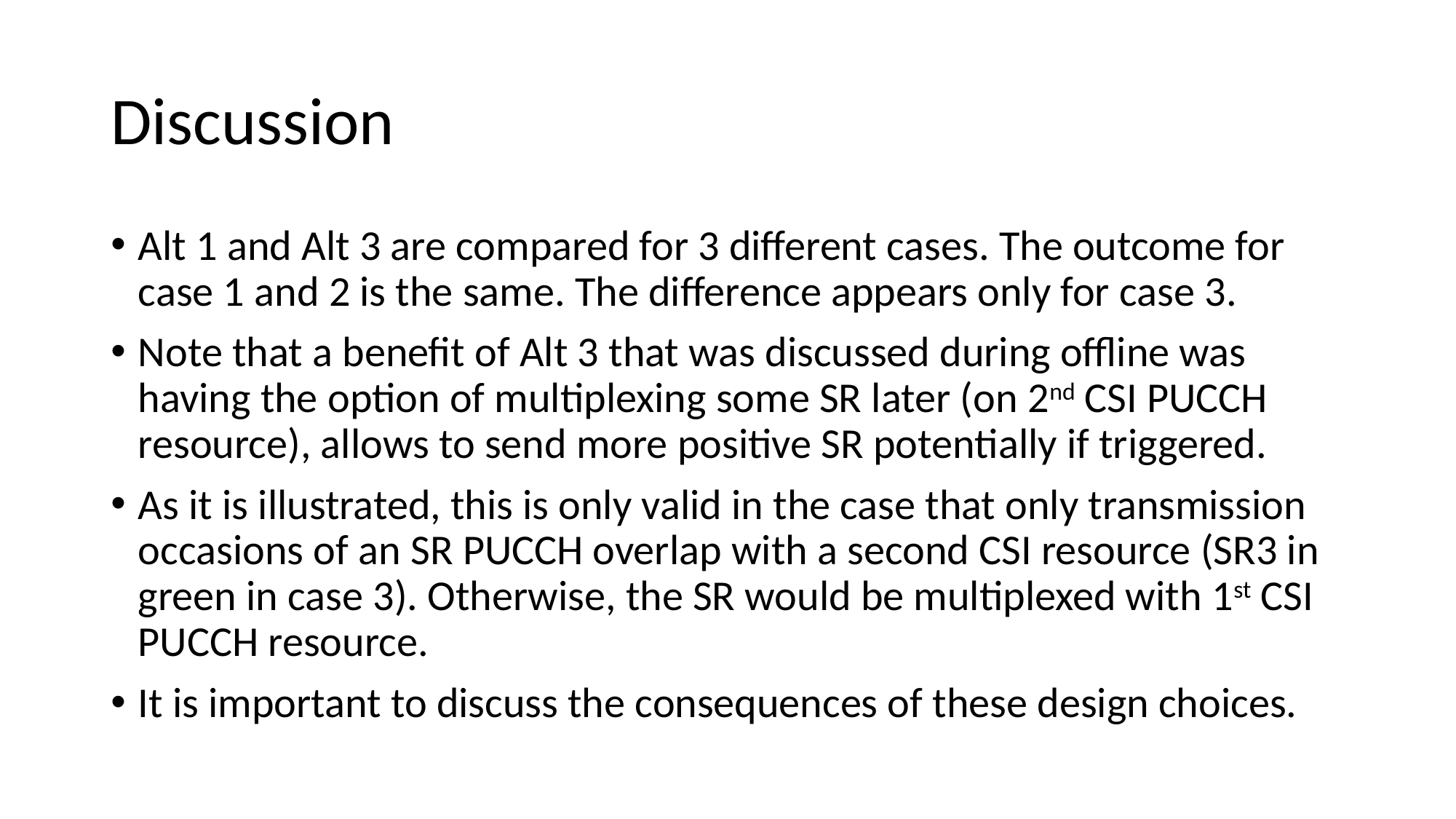

# Discussion
Alt 1 and Alt 3 are compared for 3 different cases. The outcome for case 1 and 2 is the same. The difference appears only for case 3.
Note that a benefit of Alt 3 that was discussed during offline was having the option of multiplexing some SR later (on 2nd CSI PUCCH resource), allows to send more positive SR potentially if triggered.
As it is illustrated, this is only valid in the case that only transmission occasions of an SR PUCCH overlap with a second CSI resource (SR3 in green in case 3). Otherwise, the SR would be multiplexed with 1st CSI PUCCH resource.
It is important to discuss the consequences of these design choices.